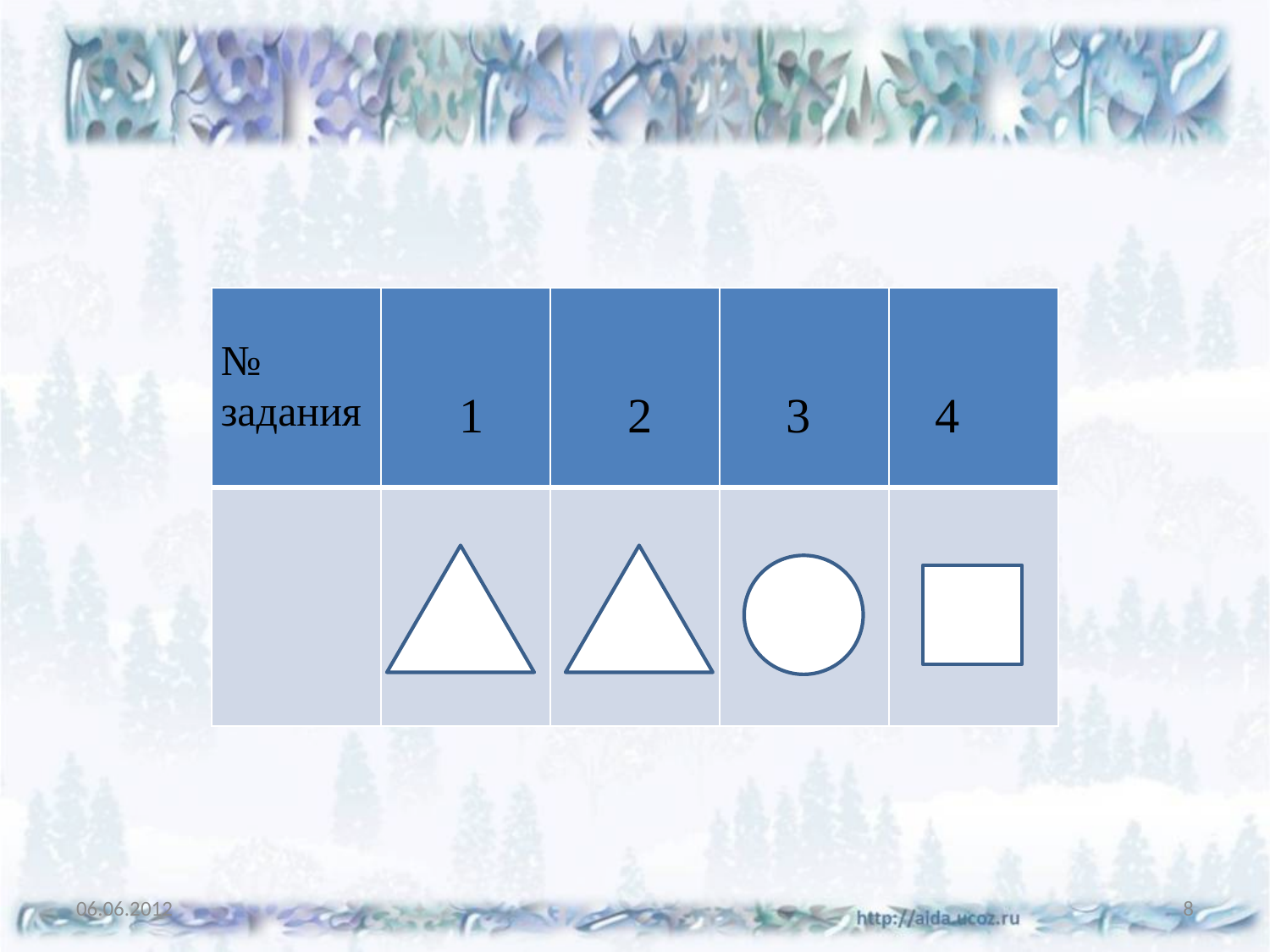

|  |  |  |  |  |
| --- | --- | --- | --- | --- |
|  |  |  |  |  |
№ задания
1
2
3
4

06.06.2012
8